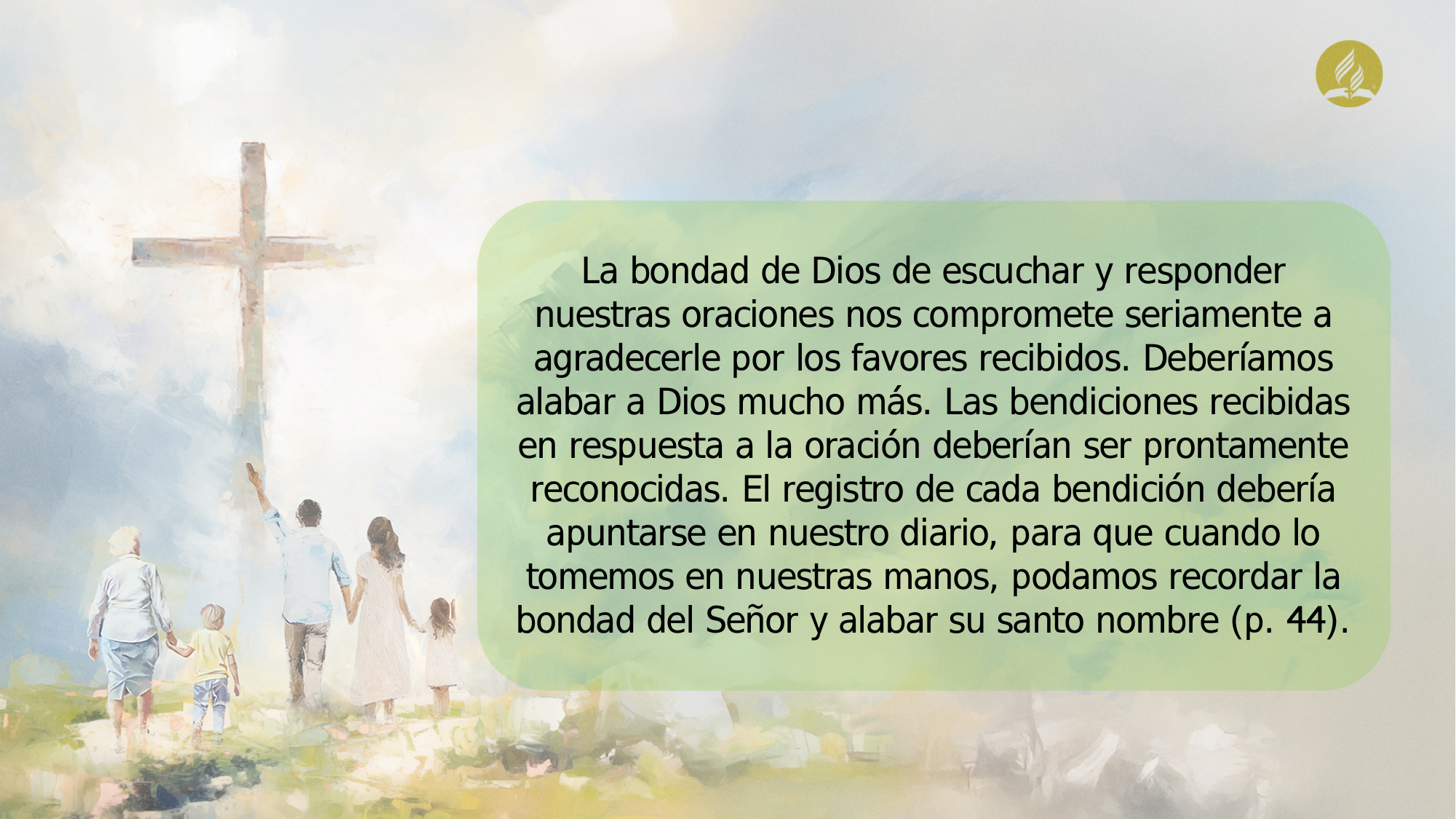

La bondad de Dios de escuchar y responder nuestras oraciones nos compromete seriamente a agradecerle por los favores recibidos. Deberíamos alabar a Dios mucho más. Las bendiciones recibidas en respuesta a la oración deberían ser prontamente reconocidas. El registro de cada bendición debería apuntarse en nuestro diario, para que cuando lo tomemos en nuestras manos, podamos recordar la bondad del Señor y alabar su santo nombre (p. 44).